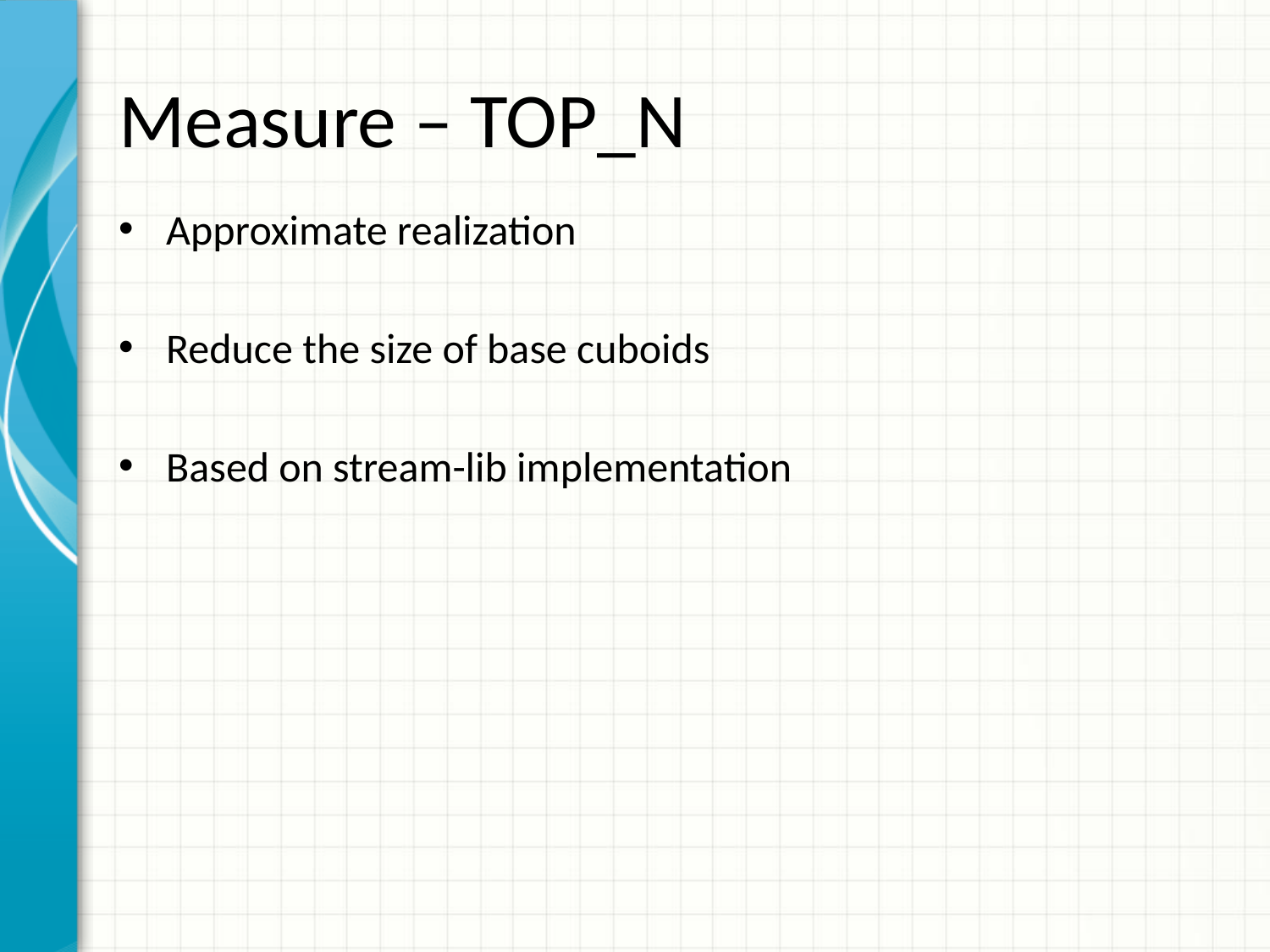

# Measure – TOP_N
Approximate realization

Reduce the size of base cuboids

Based on stream-lib implementation